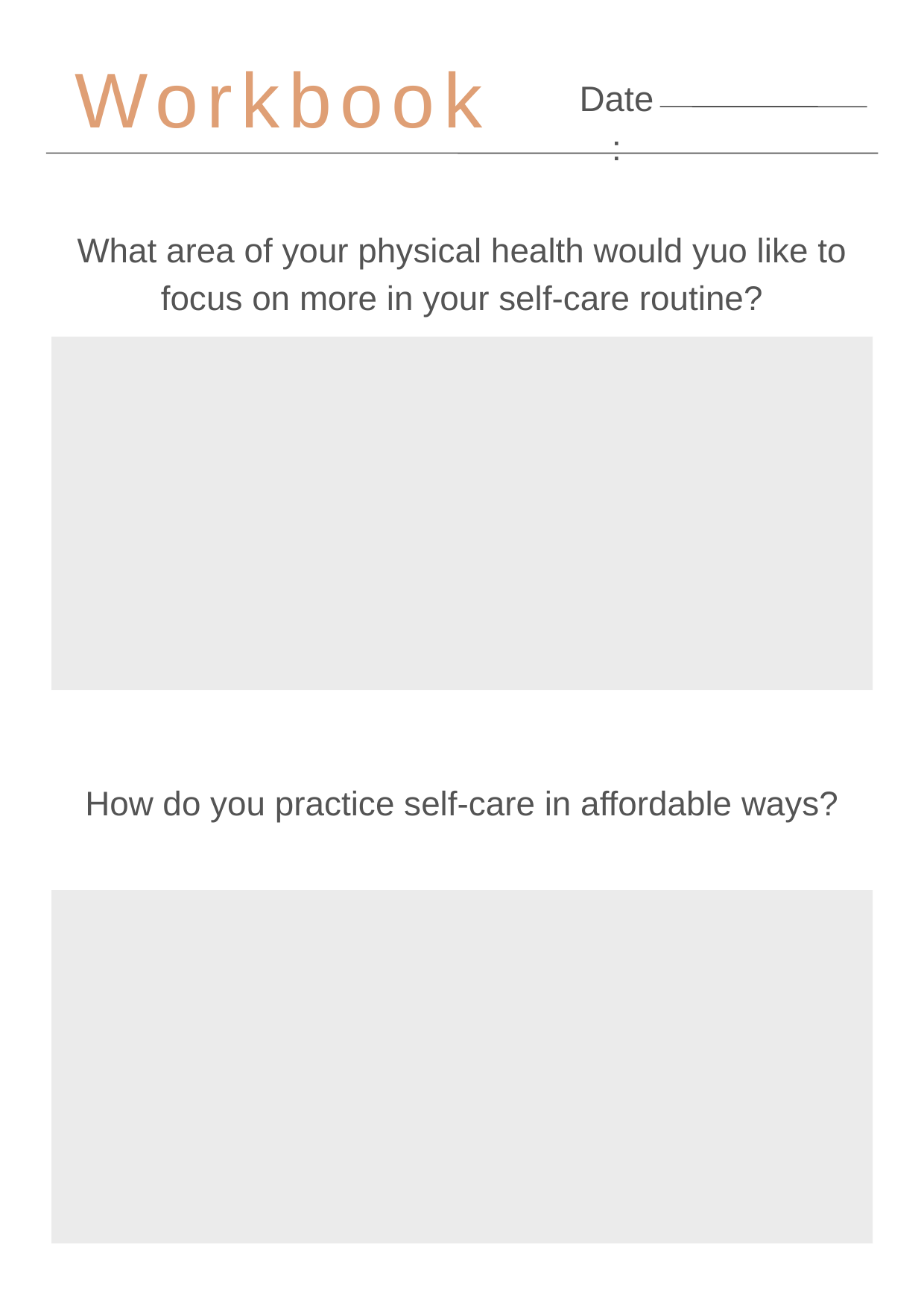

Workbook
Date:

What area of your physical health would yuo like to focus on more in your self-care routine?

How do you practice self-care in affordable ways?